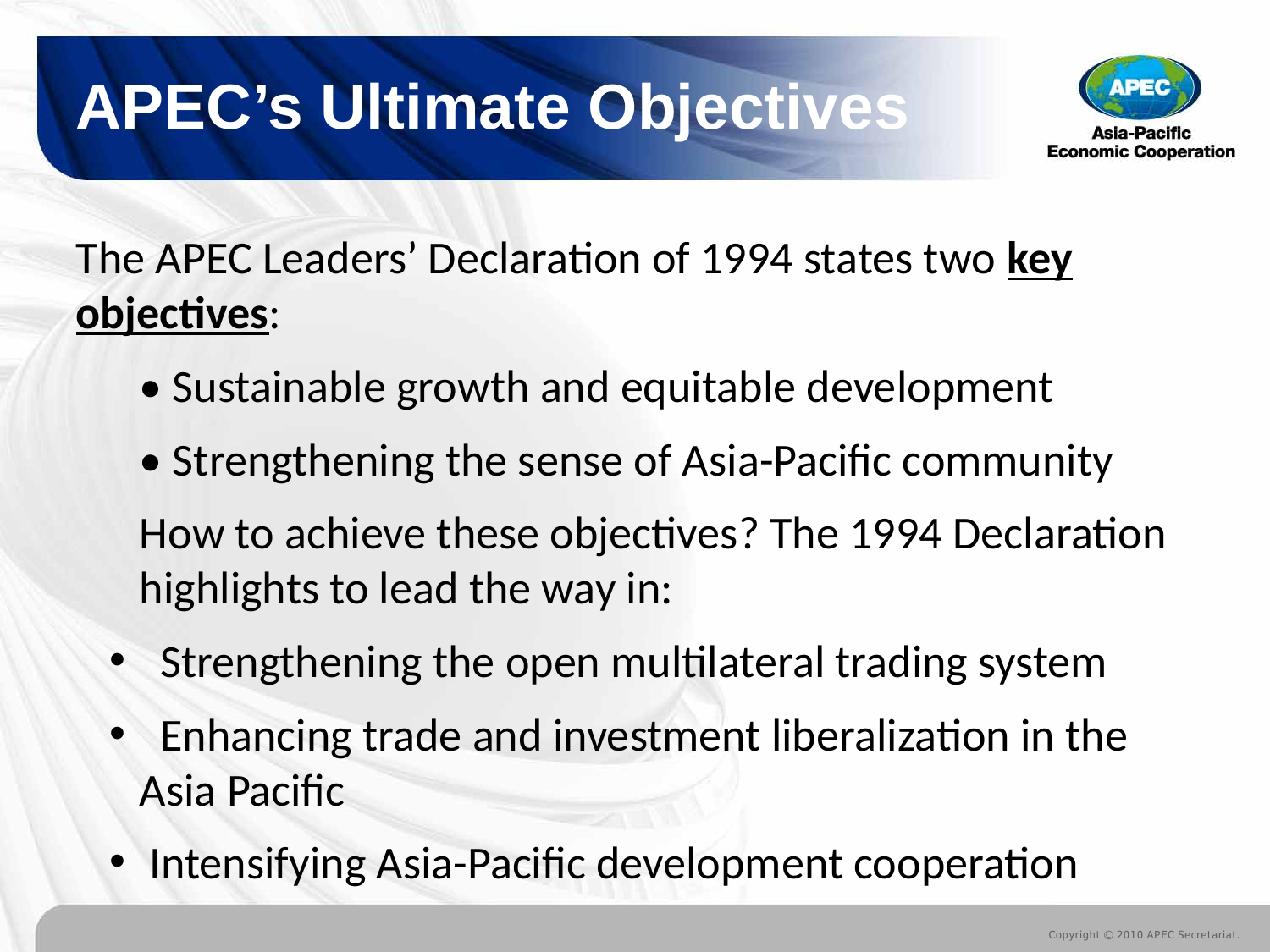

APEC’s Ultimate Objectives
The APEC Leaders’ Declaration of 1994 states two key objectives:
• Sustainable growth and equitable development
• Strengthening the sense of Asia-Pacific community
How to achieve these objectives? The 1994 Declaration highlights to lead the way in:
  Strengthening the open multilateral trading system
  Enhancing trade and investment liberalization in the Asia Pacific
 Intensifying Asia-Pacific development cooperation